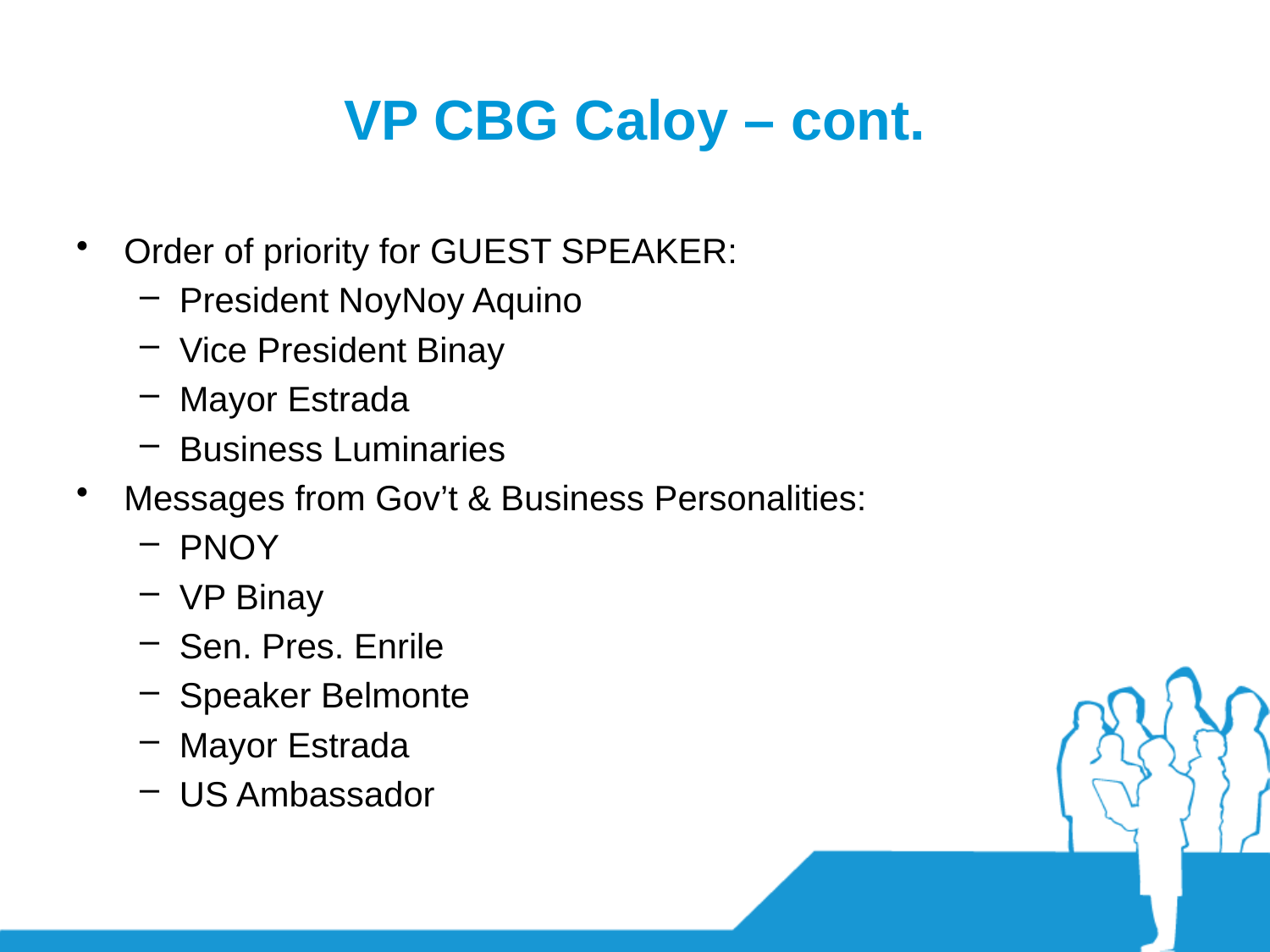

# VP CBG Caloy – cont.
Order of priority for GUEST SPEAKER:
President NoyNoy Aquino
Vice President Binay
Mayor Estrada
Business Luminaries
Messages from Gov’t & Business Personalities:
PNOY
VP Binay
Sen. Pres. Enrile
Speaker Belmonte
Mayor Estrada
US Ambassador